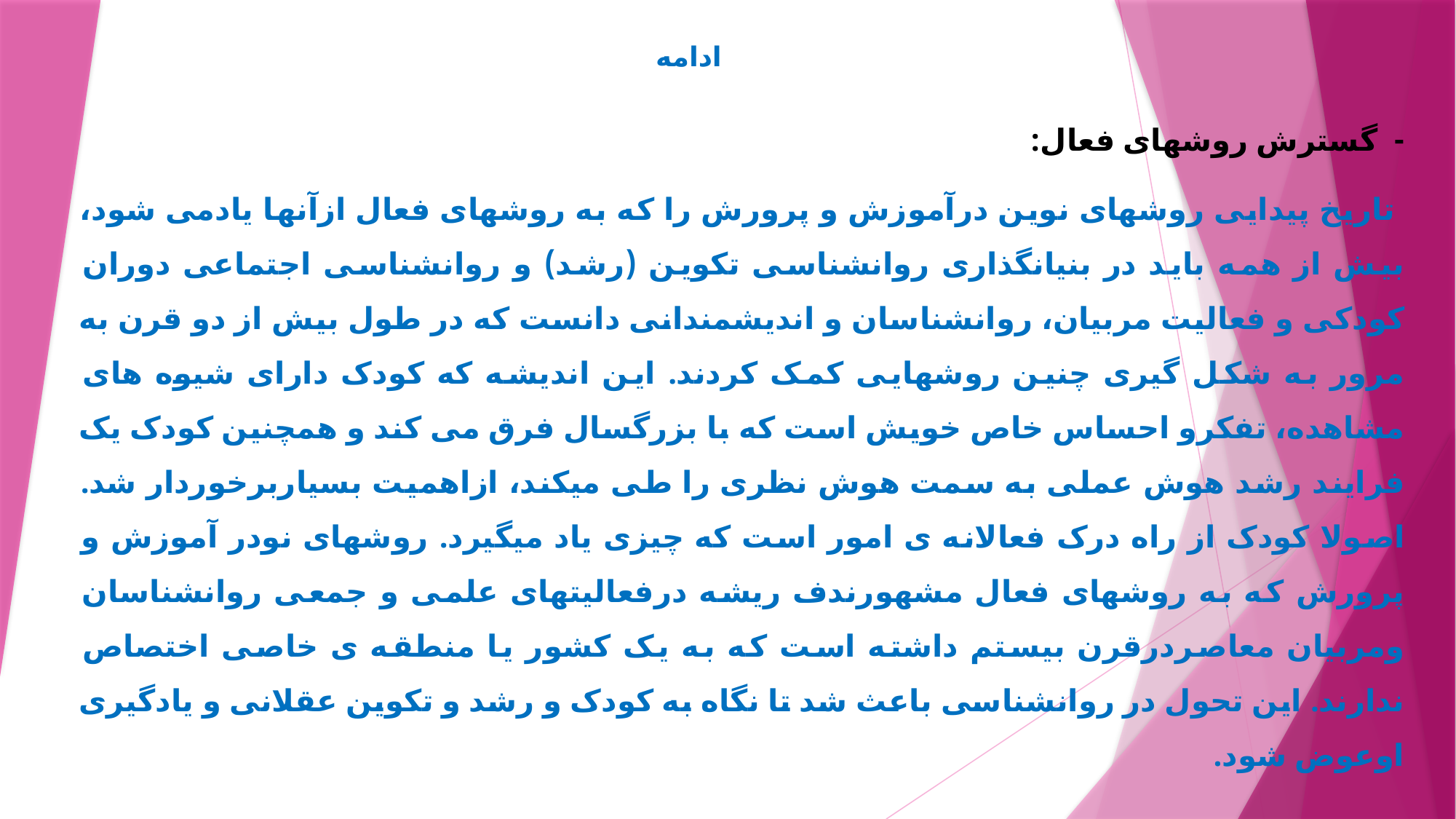

ادامه
-  گسترش روشهای فعال:
 تاريخ پيدايی روشهای نوين درآموزش و پرورش را که به روشهای فعال ازآنها يادمی شود، بيش از همه بايد در بنيانگذاری روانشناسی تکوين (رشد) و روانشناسی اجتماعی دوران کودکی و فعاليت مربيان، روانشناسان و انديشمندانی دانست که در طول بيش از دو قرن به مرور به شکل گيری چنين روشهايی کمک کردند. اين انديشه که کودک دارای شيوه های مشاهده، تفکرو احساس خاص خويش است که با بزرگسال فرق می کند و همچنين کودک يک فرايند رشد هوش عملی به سمت هوش نظری را طی میکند، ازاهميت بسياربرخوردار شد. اصولا کودک از راه درک فعالانه ی امور است که چيزی ياد میگيرد. روشهای نودر آموزش و پرورش که به روشهای فعال مشهورندف ریشه درفعاليتهای علمی و جمعی روانشناسان ومربيان معاصردرقرن بيستم داشته است که به يک کشور يا منطقه ی خاصی اختصاص ندارند. اين تحول در روانشناسی باعث شد تا نگاه به کودک و رشد و تکوين عقلانی و يادگيری اوعوض شود.

#